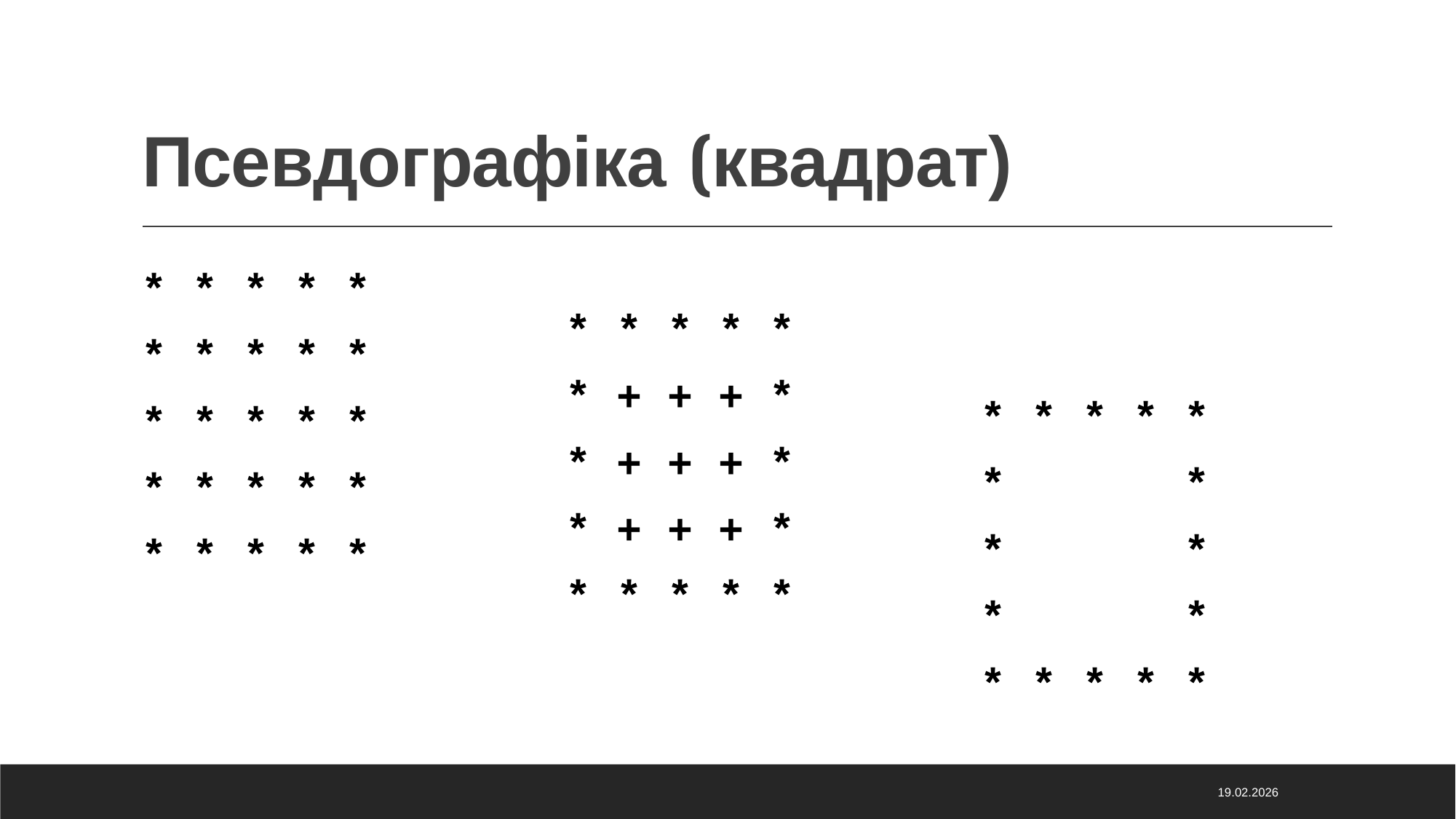

# Псевдографіка (квадрат)
* * * * *
* * * * *
* * * * *
* * * * *
* * * * *
* * * * *
* + + + *
* + + + *
* + + + *
* * * * *
* * * * *
*       *
*       *
*       *
* * * * *
19.02.2026